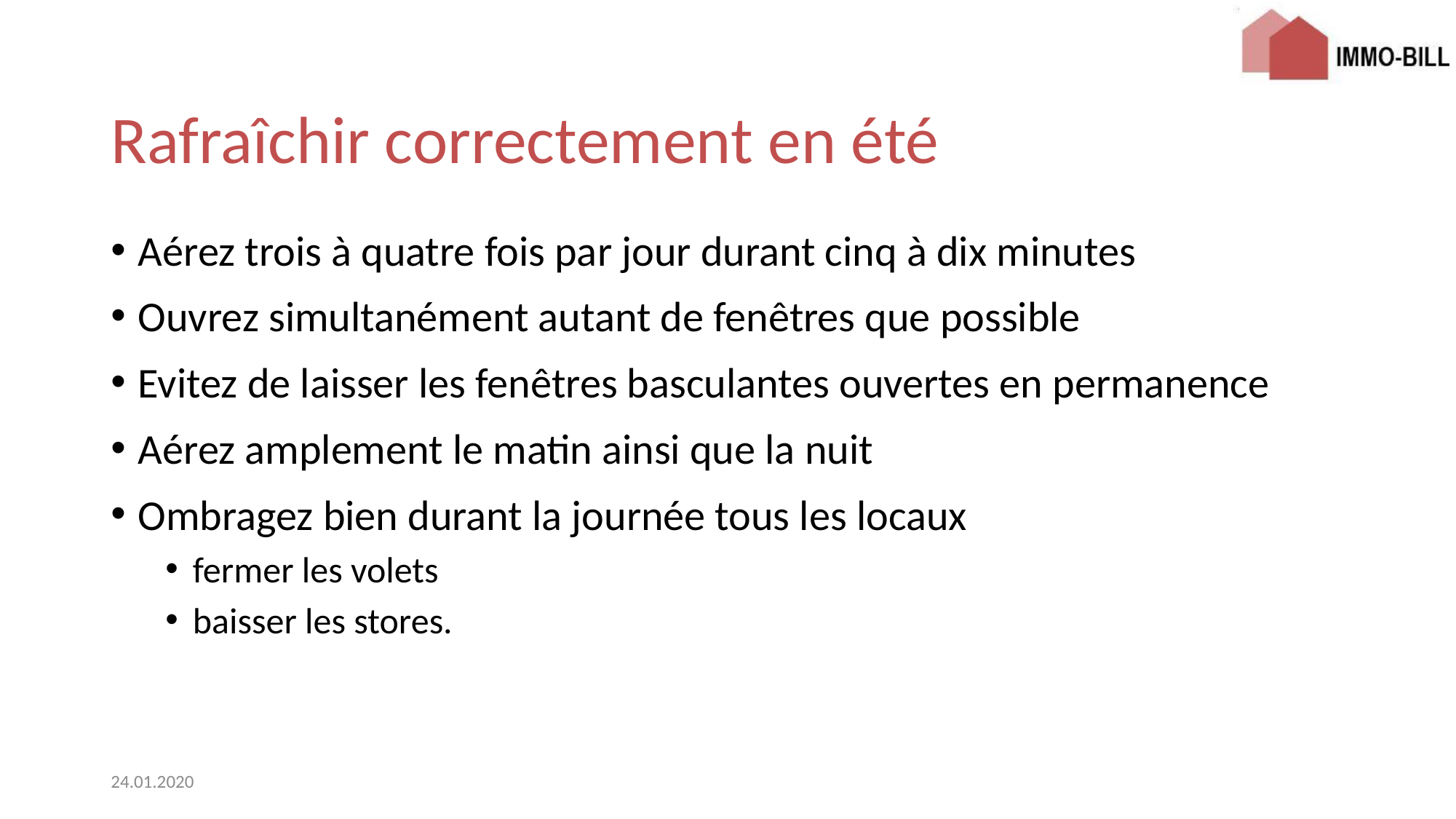

# Rafraîchir correctement en été
Aérez trois à quatre fois par jour durant cinq à dix minutes
Ouvrez simultanément autant de fenêtres que possible
Evitez de laisser les fenêtres basculantes ouvertes en permanence
Aérez amplement le matin ainsi que la nuit
Ombragez bien durant la journée tous les locaux
fermer les volets
baisser les stores.

24.01.2020